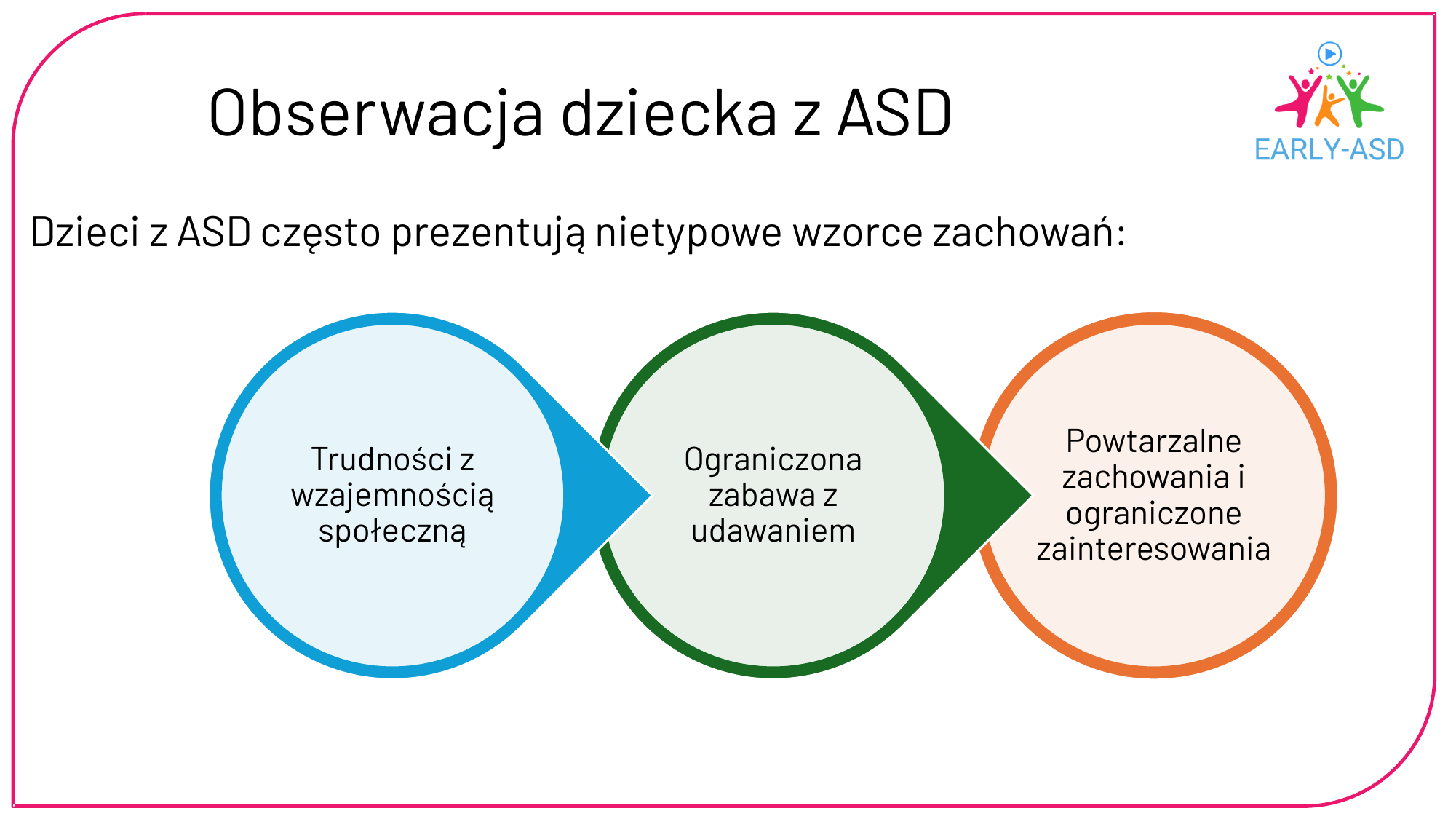

# Obserwacja dziecka z ASD

Powtarzalne zachowania i ograniczone zainteresowania
Ograniczona zabawa z udawaniem
Trudności z wzajemnością społeczną
Dzieci z ASD często prezentują nietypowe wzorce zachowań: